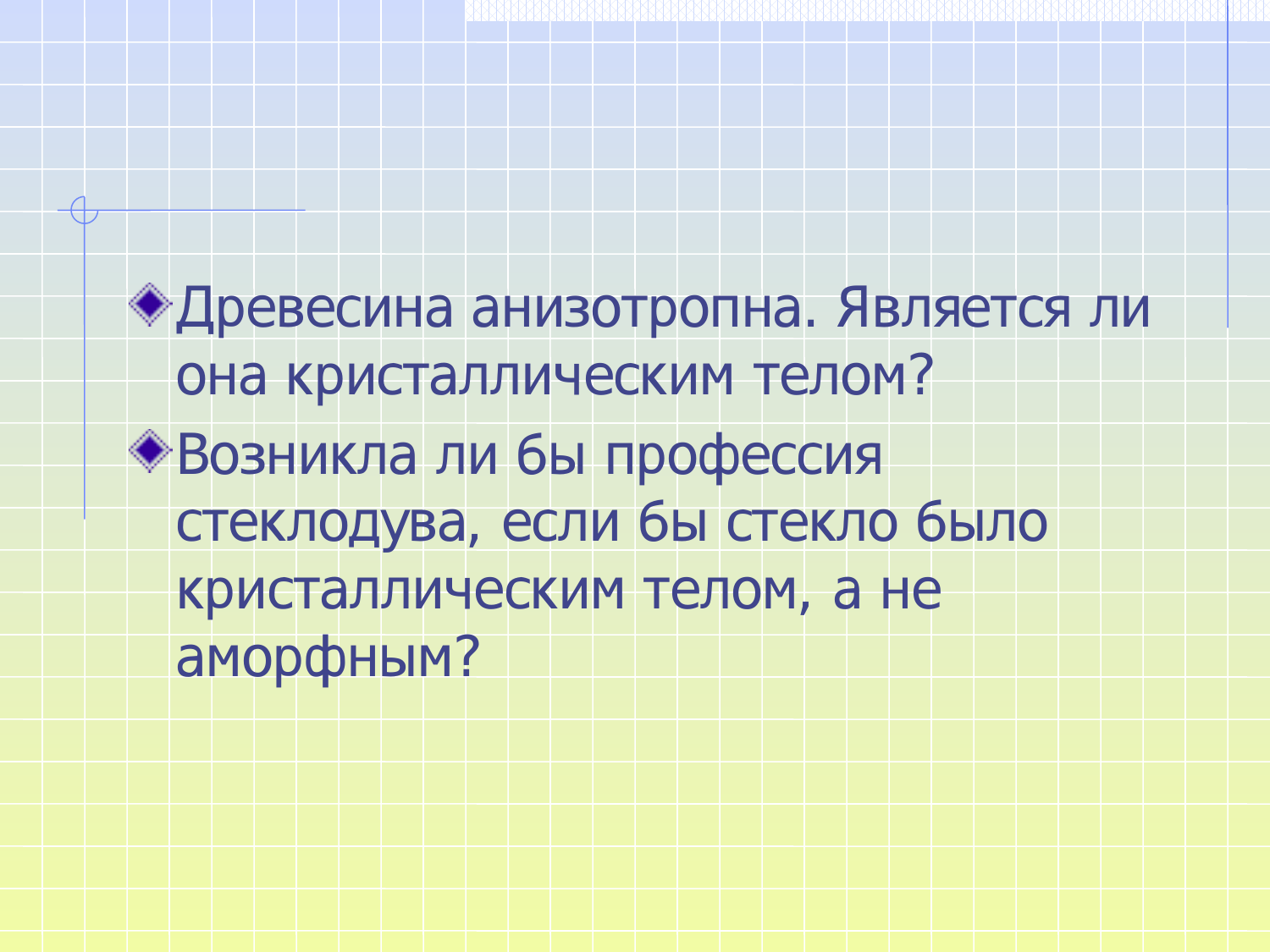

#
Древесина анизотропна. Является ли она кристаллическим телом?
Возникла ли бы профессия стеклодува, если бы стекло было кристаллическим телом, а не аморфным?